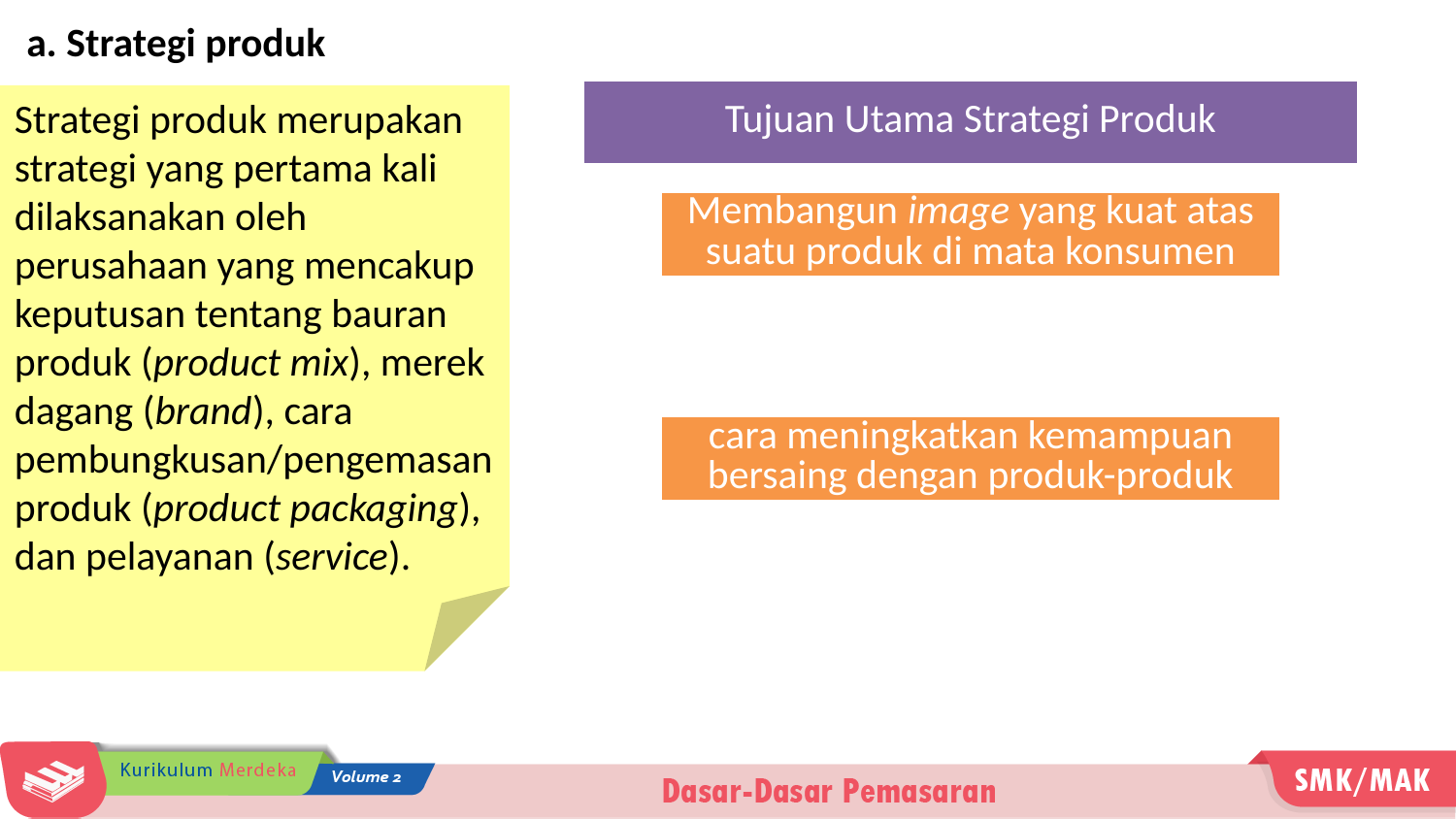

a. Strategi produk
Tujuan Utama Strategi Produk
Membangun image yang kuat atas suatu produk di mata konsumen
Mencapai pasar sasaran dengan cara meningkatkan kemampuan bersaing dengan produk-produk perusahaan lain
Strategi produk merupakan strategi yang pertama kali dilaksanakan oleh perusahaan yang mencakup keputusan tentang bauran produk (product mix), merek dagang (brand), cara pembungkusan/pengemasan produk (product packaging), dan pelayanan (service).